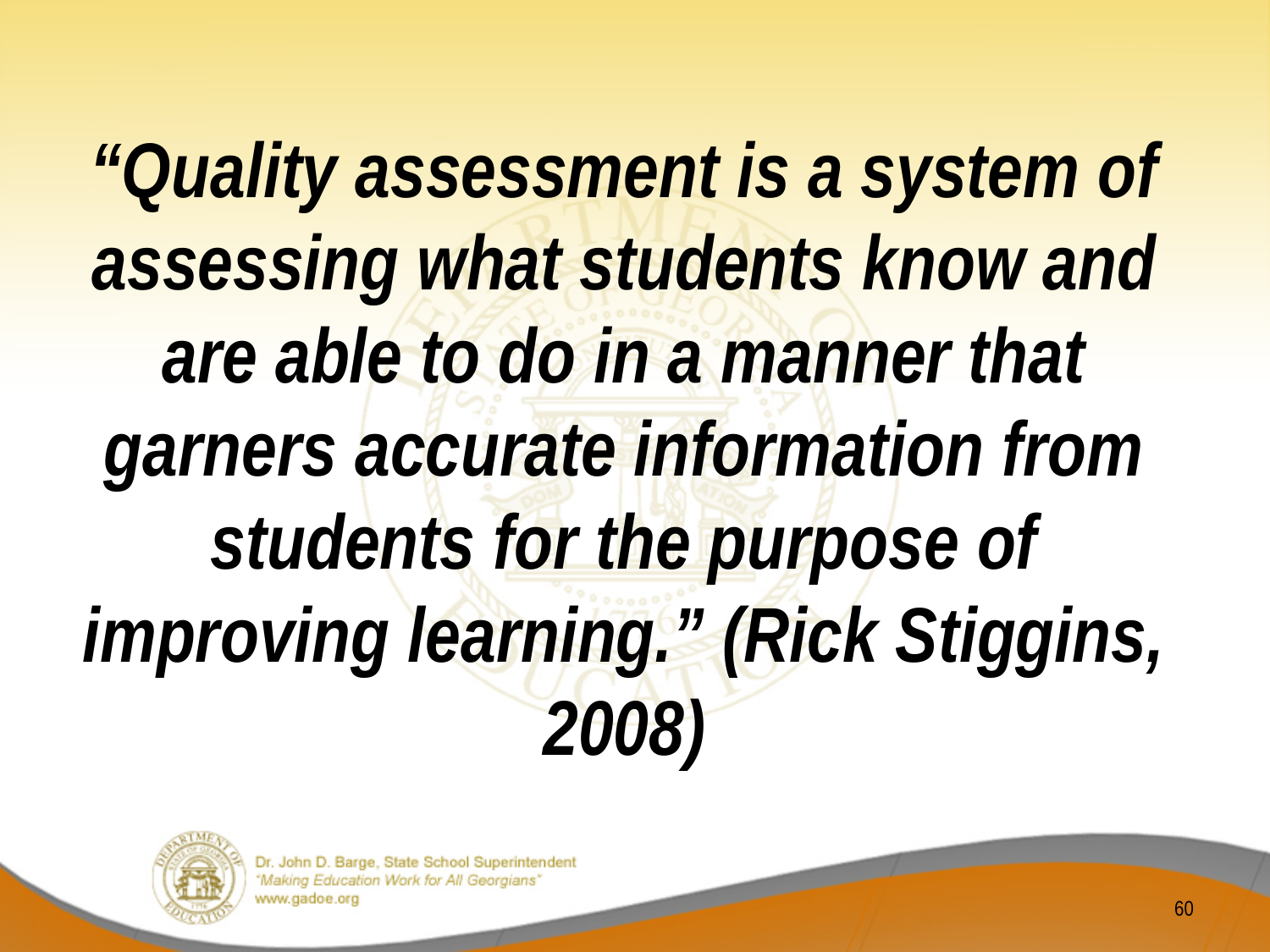

# “Quality assessment is a system of assessing what students know and are able to do in a manner that garners accurate information from students for the purpose of improving learning.” (Rick Stiggins, 2008)
60